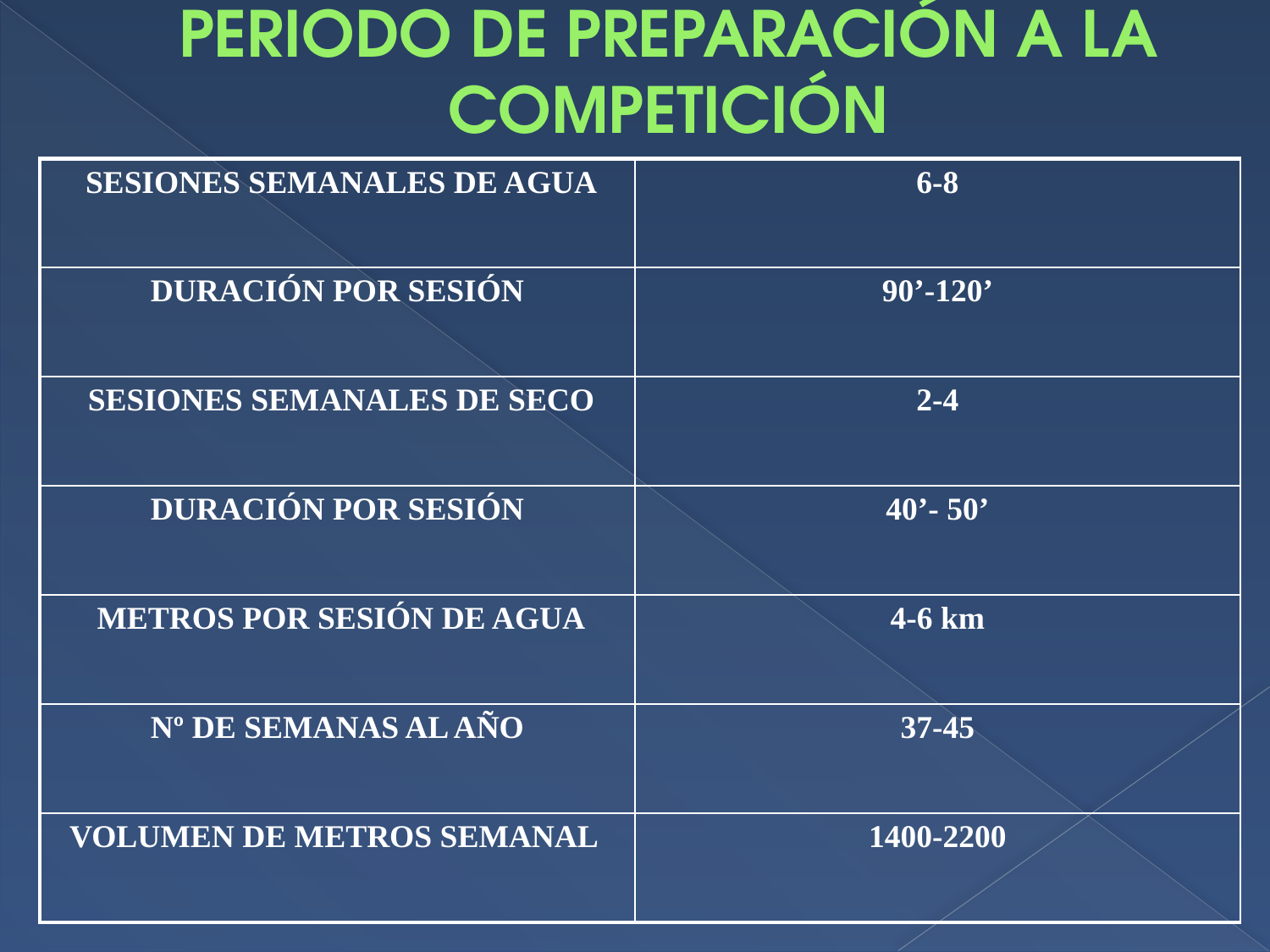

# PERIODO DE PREPARACIÓN A LA COMPETICIÓN
| SESIONES SEMANALES DE AGUA | 6-8 |
| --- | --- |
| DURACIÓN POR SESIÓN | 90’-120’ |
| SESIONES SEMANALES DE SECO | 2-4 |
| DURACIÓN POR SESIÓN | 40’- 50’ |
| METROS POR SESIÓN DE AGUA | 4-6 km |
| Nº DE SEMANAS AL AÑO | 37-45 |
| VOLUMEN DE METROS SEMANAL | 1400-2200 |